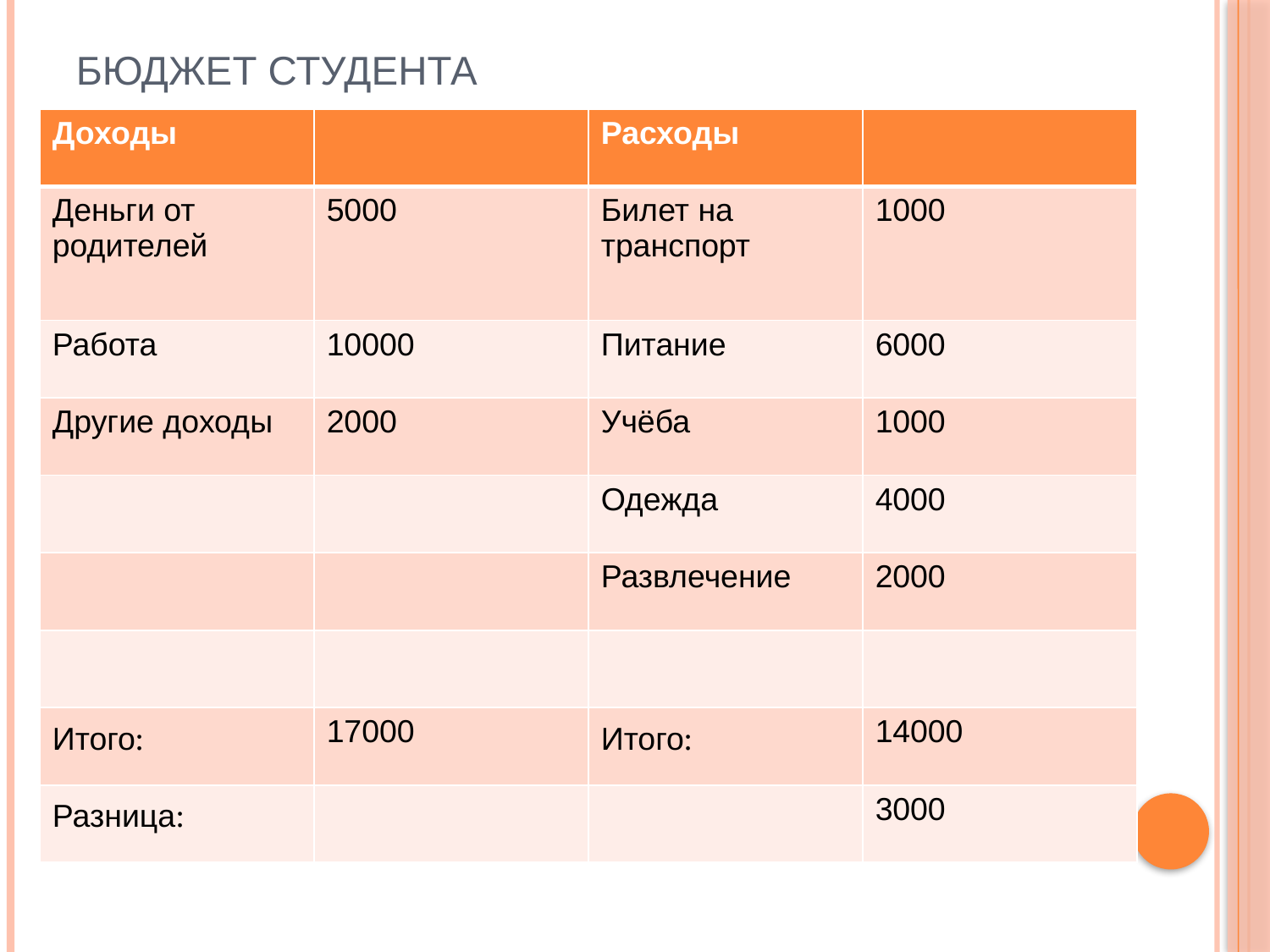

# Бюджет студента
| Доходы |  | Расходы |  |
| --- | --- | --- | --- |
| Деньги от родителей | 5000 | Билет на транспорт | 1000 |
| Работа | 10000 | Питание | 6000 |
| Другие доходы | 2000 | Учёба | 1000 |
|  |  | Одежда | 4000 |
|  |  | Развлечение | 2000 |
|  |  |  |  |
| Итого: | 17000 | Итого: | 14000 |
| Разница: |  |  | 3000 |